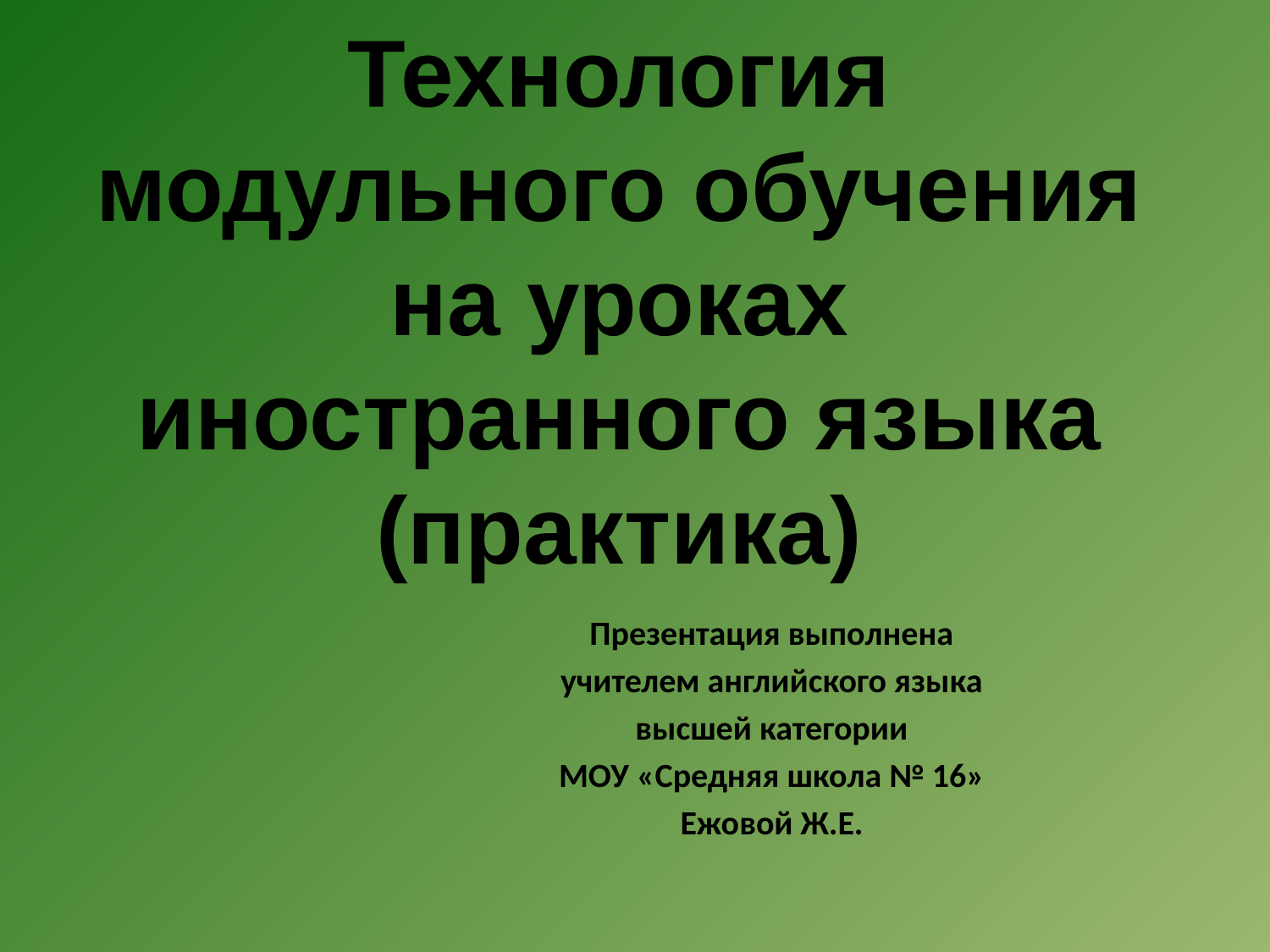

# Технология модульного обучения на уроках иностранного языка (практика)
Презентация выполнена
учителем английского языка
высшей категории
МОУ «Средняя школа № 16»
Ежовой Ж.Е.